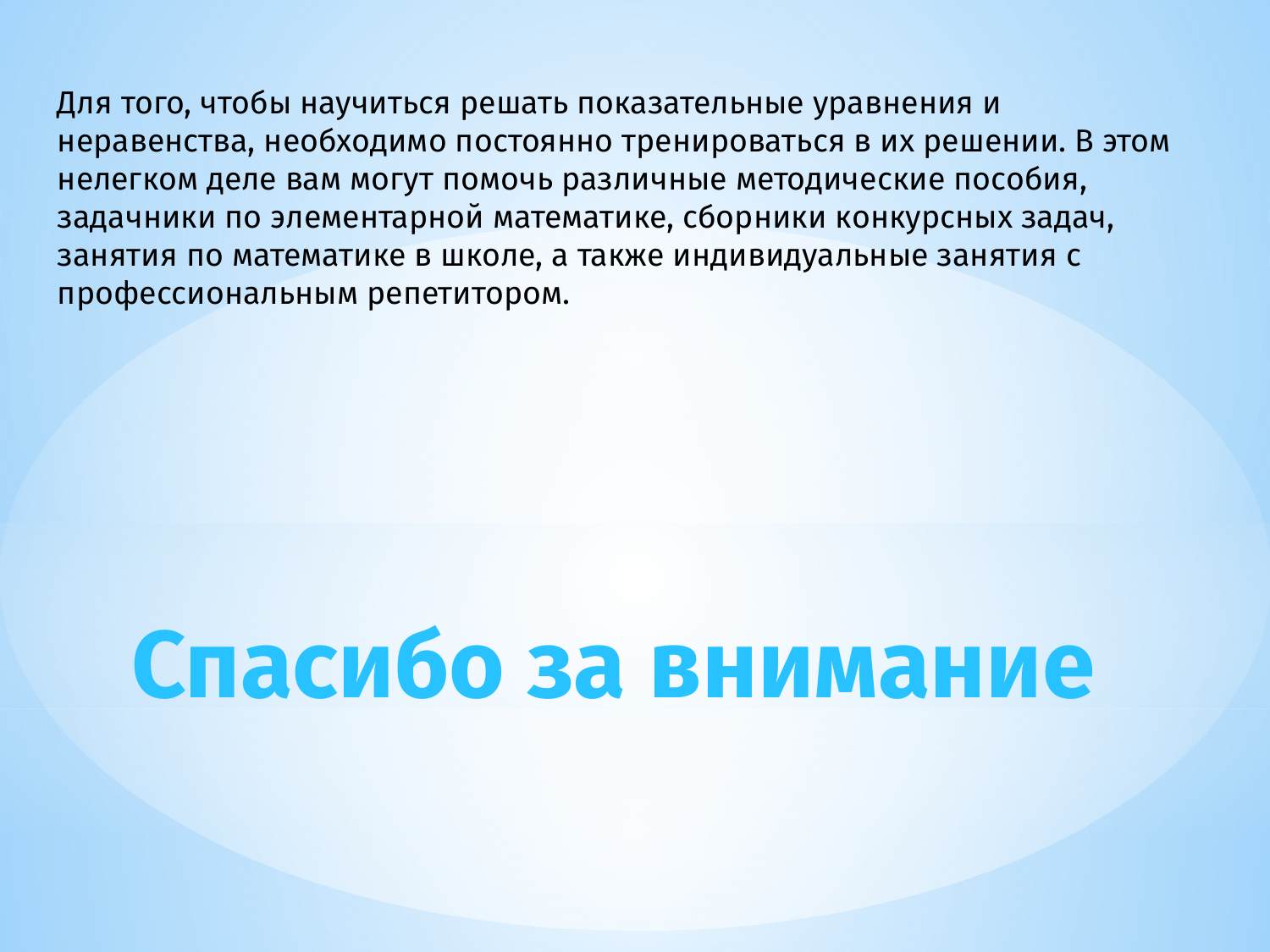

Для того, чтобы научиться решать показательные уравнения и неравенства, необходимо постоянно тренироваться в их решении. В этом нелегком деле вам могут помочь различные методические пособия, задачники по элементарной математике, сборники конкурсных задач, занятия по математике в школе, а также индивидуальные занятия с профессиональным репетитором.
Спасибо за внимание